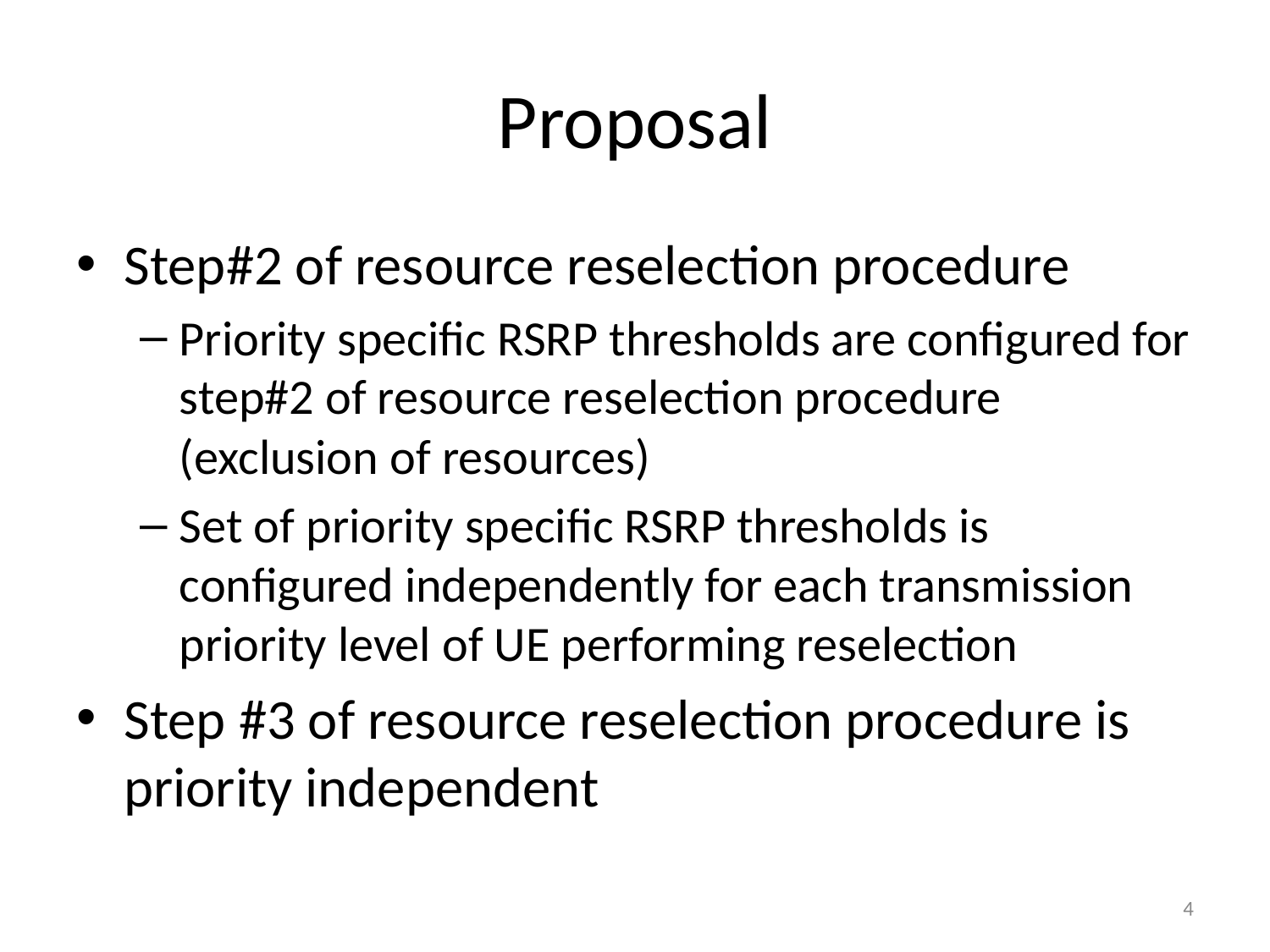

# Proposal
Step#2 of resource reselection procedure
Priority specific RSRP thresholds are configured for step#2 of resource reselection procedure (exclusion of resources)
Set of priority specific RSRP thresholds is configured independently for each transmission priority level of UE performing reselection
Step #3 of resource reselection procedure is priority independent

4